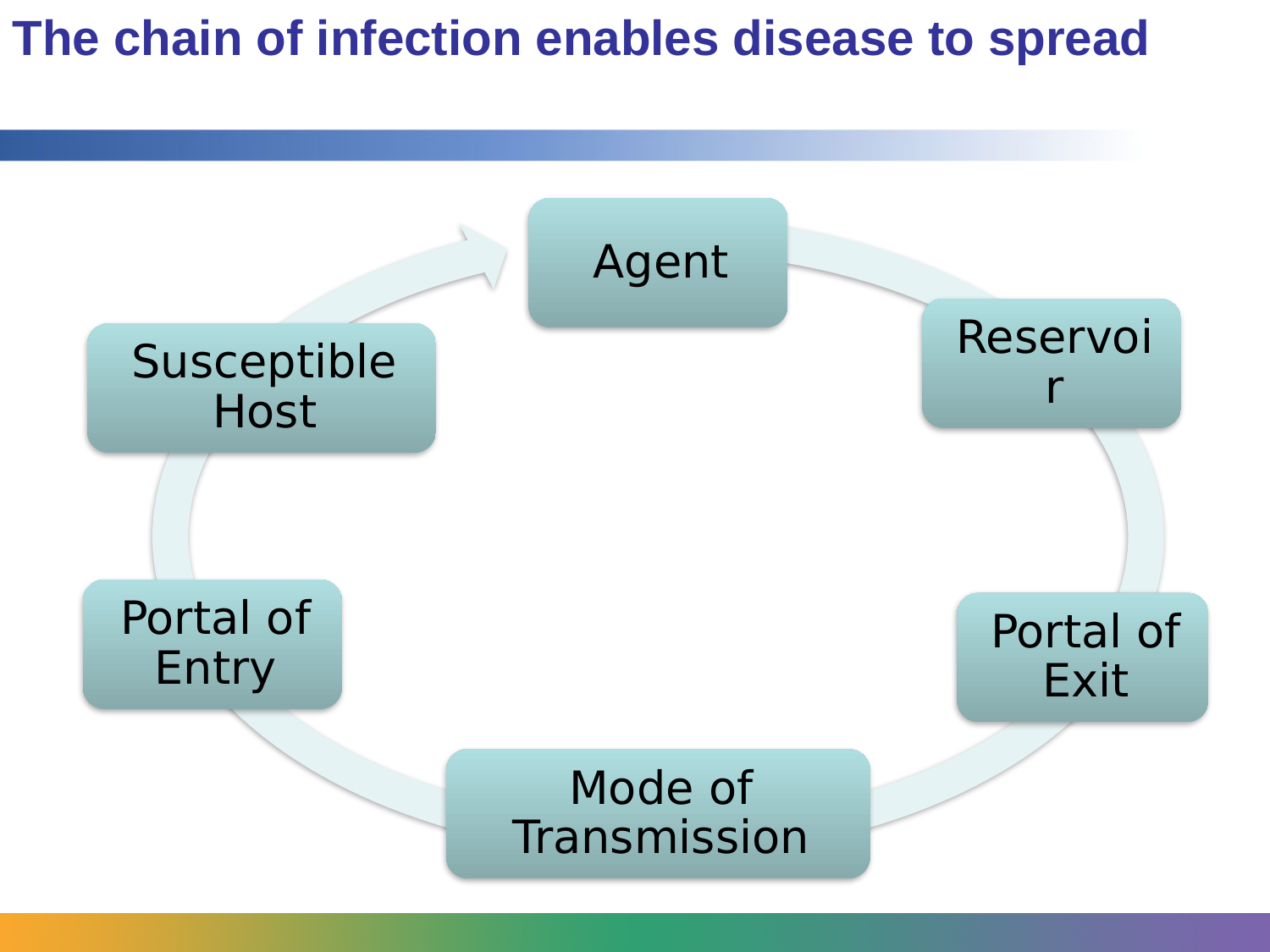

The chain of infection enables disease to spread
Agent
Reservoir
Portal of Exit
Mode of Transmission
Portal of Entry
Susceptible Host